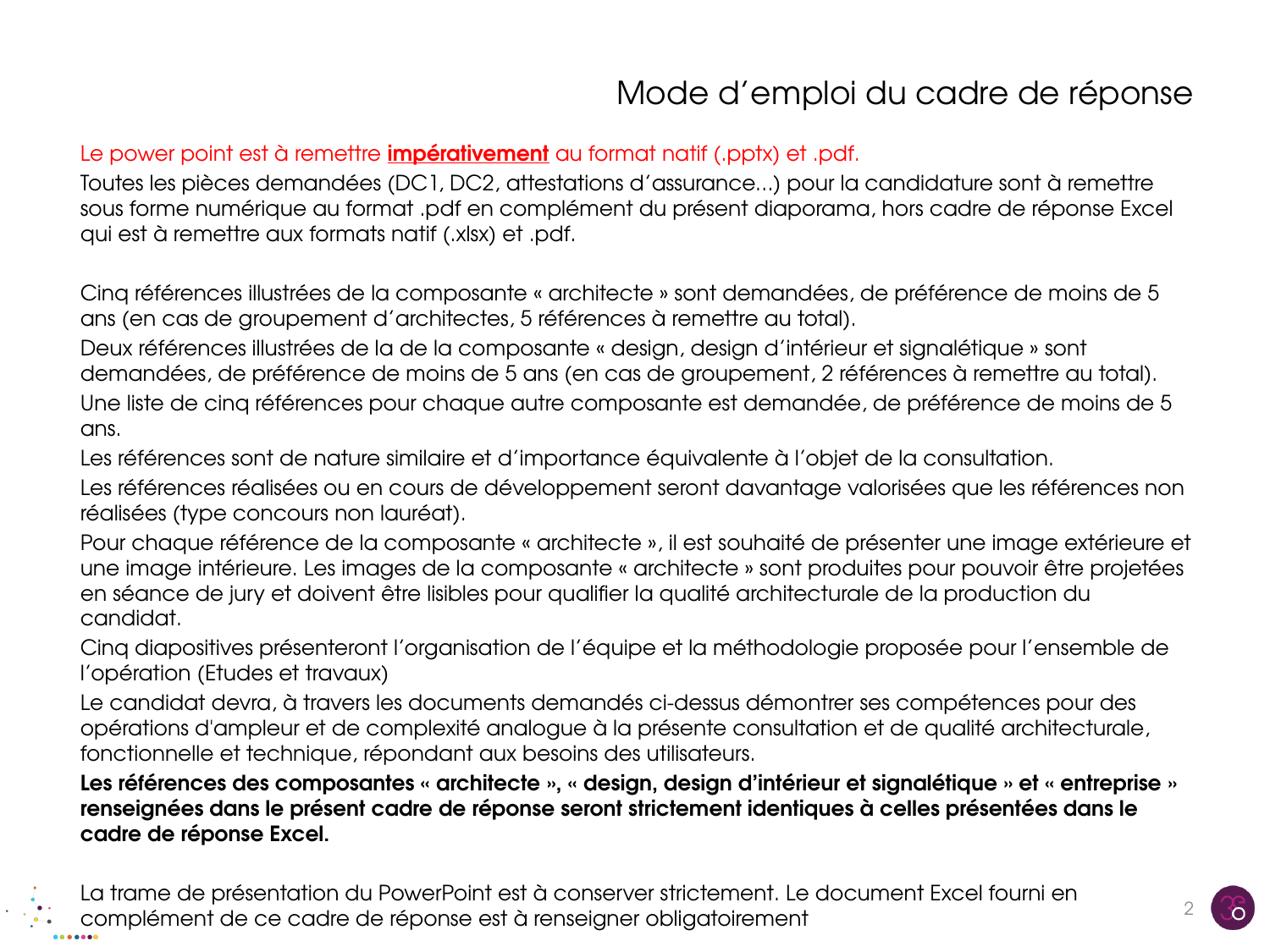

# Mode d’emploi du cadre de réponse
Le power point est à remettre impérativement au format natif (.pptx) et .pdf.
Toutes les pièces demandées (DC1, DC2, attestations d’assurance…) pour la candidature sont à remettre sous forme numérique au format .pdf en complément du présent diaporama, hors cadre de réponse Excel qui est à remettre aux formats natif (.xlsx) et .pdf.

Cinq références illustrées de la composante « architecte » sont demandées, de préférence de moins de 5 ans (en cas de groupement d’architectes, 5 références à remettre au total).
Deux références illustrées de la de la composante « design, design d’intérieur et signalétique » sont demandées, de préférence de moins de 5 ans (en cas de groupement, 2 références à remettre au total).
Une liste de cinq références pour chaque autre composante est demandée, de préférence de moins de 5 ans.
Les références sont de nature similaire et d’importance équivalente à l’objet de la consultation.
Les références réalisées ou en cours de développement seront davantage valorisées que les références non réalisées (type concours non lauréat).
Pour chaque référence de la composante « architecte », il est souhaité de présenter une image extérieure et une image intérieure. Les images de la composante « architecte » sont produites pour pouvoir être projetées en séance de jury et doivent être lisibles pour qualifier la qualité architecturale de la production du candidat.
Cinq diapositives présenteront l’organisation de l’équipe et la méthodologie proposée pour l’ensemble de l’opération (Etudes et travaux)
Le candidat devra, à travers les documents demandés ci-dessus démontrer ses compétences pour des opérations d'ampleur et de complexité analogue à la présente consultation et de qualité architecturale, fonctionnelle et technique, répondant aux besoins des utilisateurs.
Les références des composantes « architecte », « design, design d’intérieur et signalétique » et « entreprise » renseignées dans le présent cadre de réponse seront strictement identiques à celles présentées dans le cadre de réponse Excel.

La trame de présentation du PowerPoint est à conserver strictement. Le document Excel fourni en complément de ce cadre de réponse est à renseigner obligatoirement

2